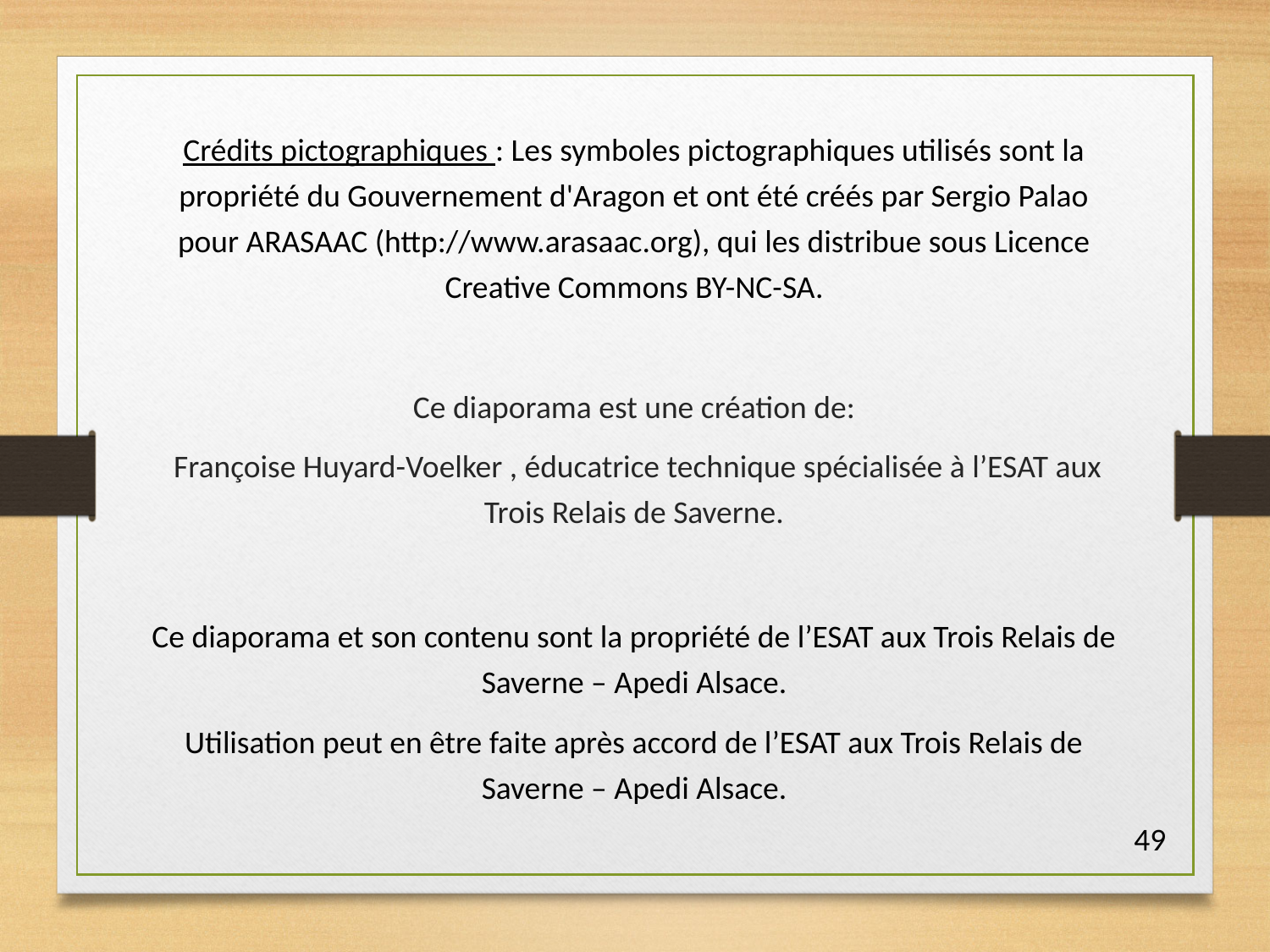

Crédits pictographiques : Les symboles pictographiques utilisés sont la propriété du Gouvernement d'Aragon et ont été créés par Sergio Palao pour ARASAAC (http://www.arasaac.org), qui les distribue sous Licence Creative Commons BY-NC-SA.

Ce diaporama est une création de:
 Françoise Huyard-Voelker , éducatrice technique spécialisée à l’ESAT aux Trois Relais de Saverne.

Ce diaporama et son contenu sont la propriété de l’ESAT aux Trois Relais de Saverne – Apedi Alsace.
Utilisation peut en être faite après accord de l’ESAT aux Trois Relais de Saverne – Apedi Alsace.

49